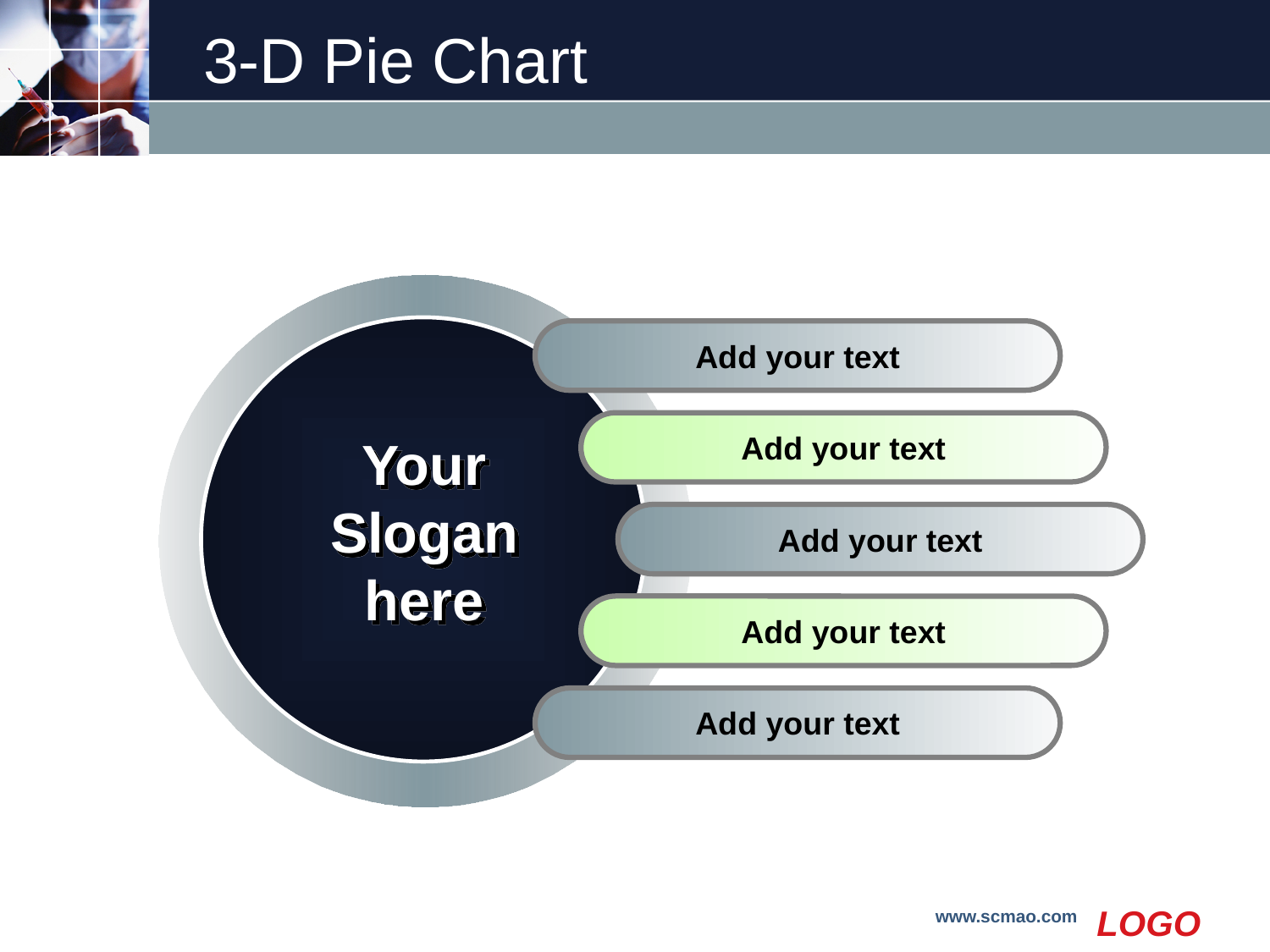

# 3-D Pie Chart

Add your text
Add your text
Your
Slogan
here
Add your text
Add your text
Add your text
www.scmao.com